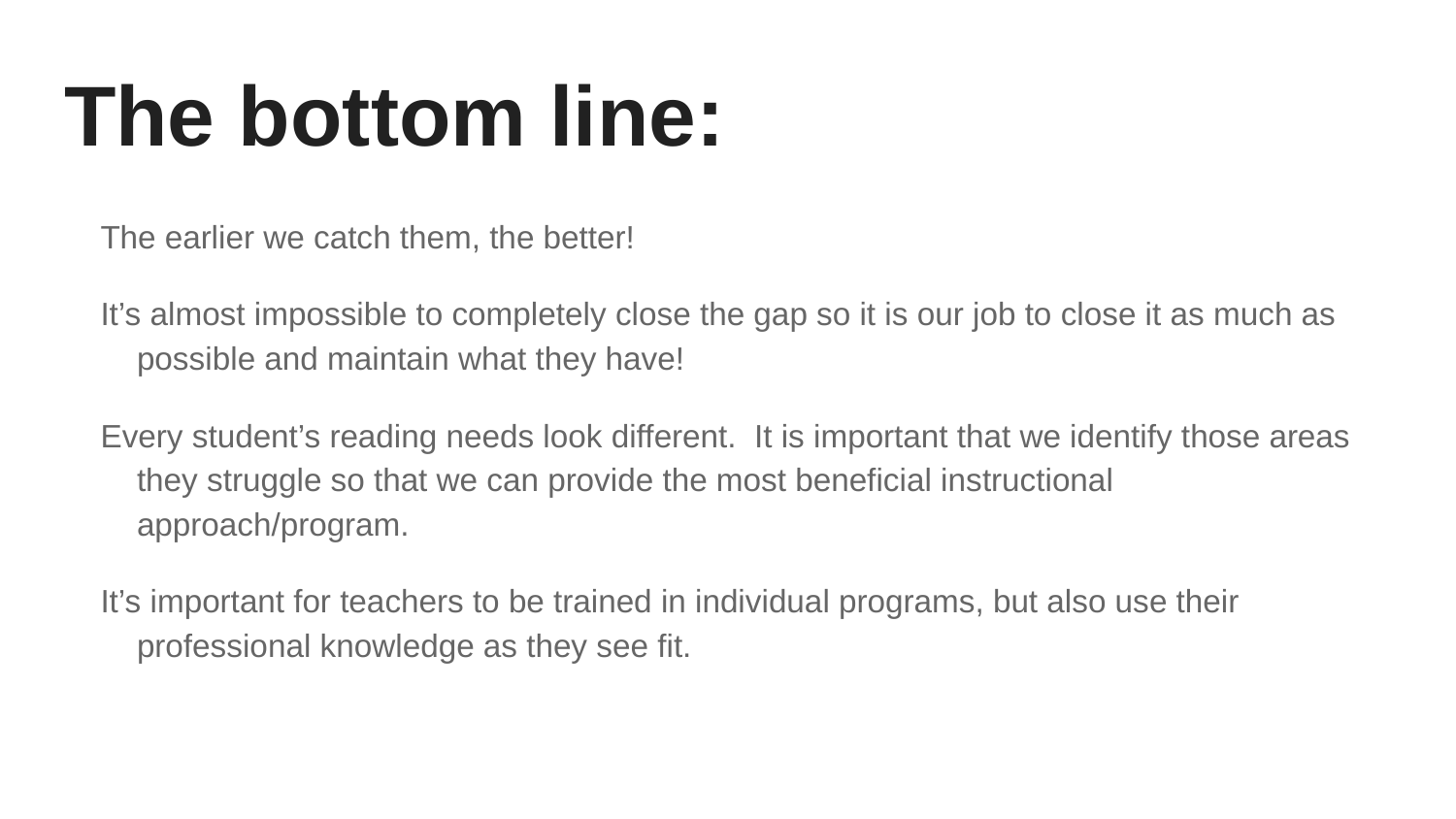

# The bottom line:
The earlier we catch them, the better!
It’s almost impossible to completely close the gap so it is our job to close it as much as possible and maintain what they have!
Every student’s reading needs look different.  It is important that we identify those areas they struggle so that we can provide the most beneficial instructional approach/program.
It’s important for teachers to be trained in individual programs, but also use their professional knowledge as they see fit.